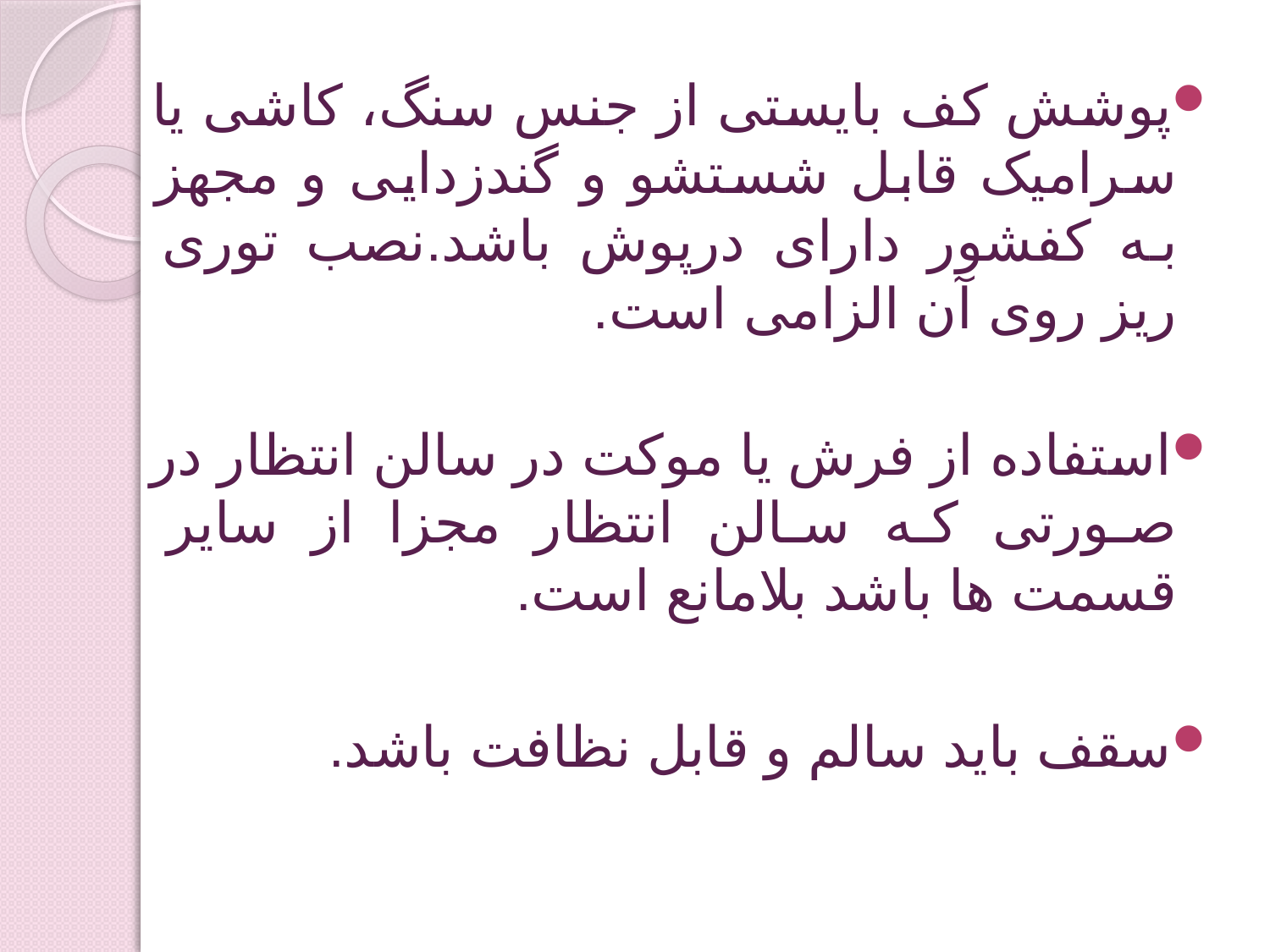

پوشش کف بایستی از جنس سنگ، کاشی یا سرامیک قابل شستشو و گندزدایی و مجهز به کفشور دارای درپوش باشد.نصب توری ریز روی آن الزامی است.

استفاده از فرش یا موکت در سالن انتظار در صورتی که سالن انتظار مجزا از سایر قسمت ها باشد بلامانع است.

سقف باید سالم و قابل نظافت باشد.